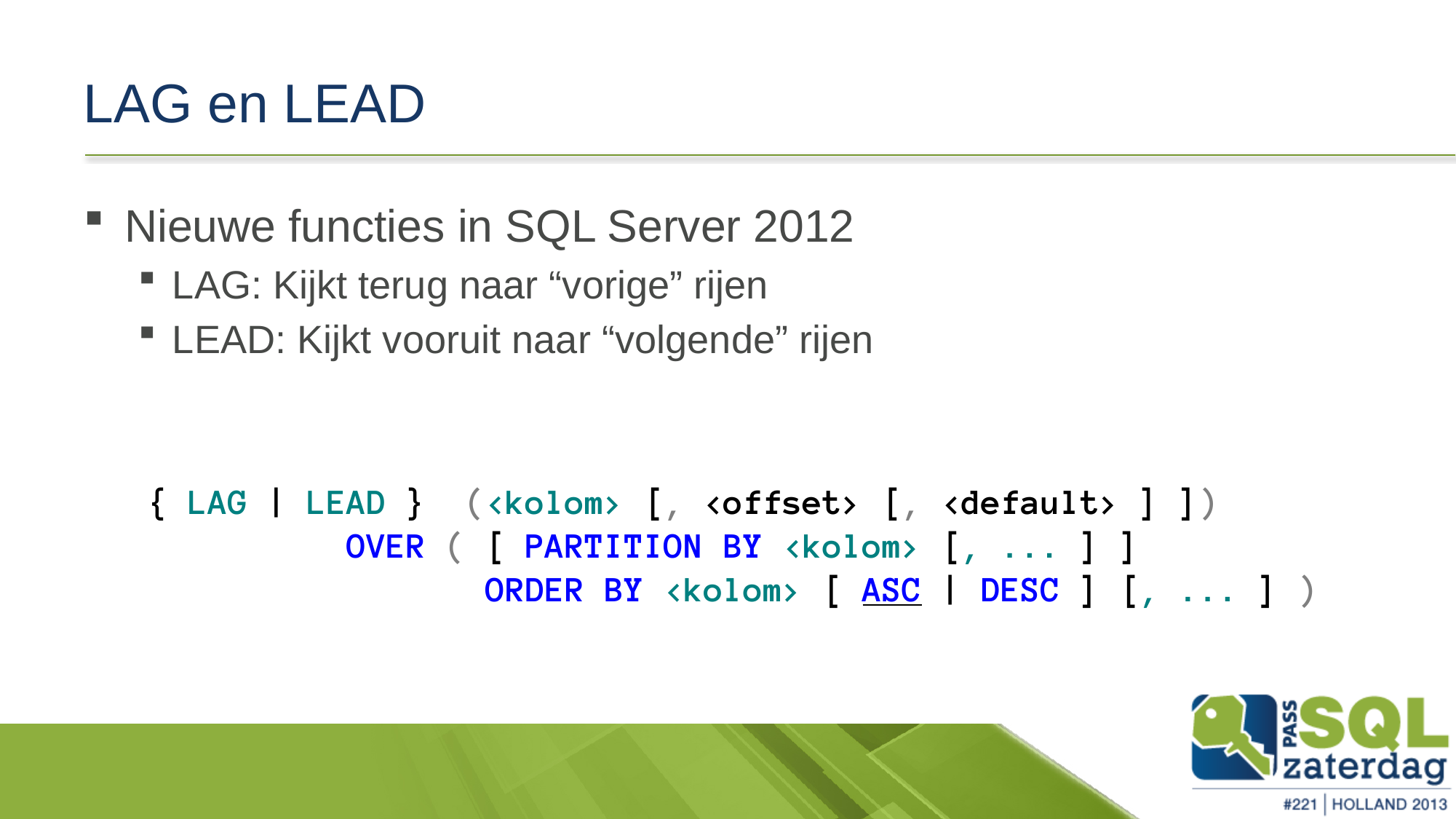

# LAG en LEAD
Nieuwe functies in SQL Server 2012
LAG: Kijkt terug naar “vorige” rijen
LEAD: Kijkt vooruit naar “volgende” rijen
{ LAG | LEAD }  (<kolom> [, <offset> [, <default> ] ])
          OVER ( [ PARTITION BY <kolom> [, ... ] ]
                 ORDER BY <kolom> [ ASC | DESC ] [, ... ] )